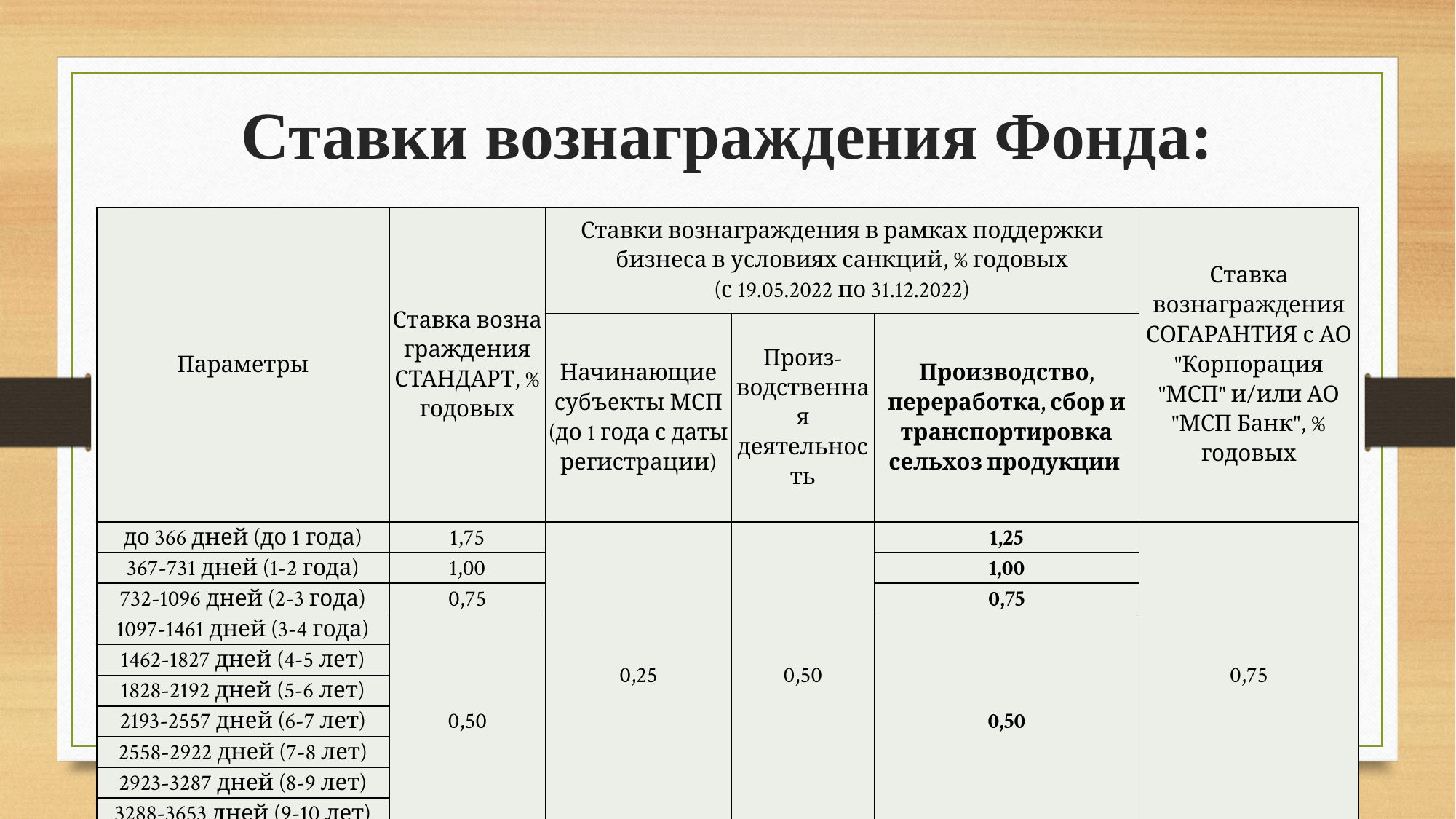

Ставки вознаграждения Фонда:
| Параметры | Ставка вознаграждения СТАНДАРТ, % годовых | Ставки вознаграждения в рамках поддержки бизнеса в условиях санкций, % годовых (с 19.05.2022 по 31.12.2022) |  |  | Ставка вознаграждения СОГАРАНТИЯ с АО "Корпорация "МСП" и/или АО "МСП Банк", % годовых |
| --- | --- | --- | --- | --- | --- |
|  |  | Начинающие субъекты МСП (до 1 года с даты регистрации) | Произ-водственная деятельность | Производство, переработка, сбор и транспортировка сельхоз продукции |  |
| до 366 дней (до 1 года) | 1,75 | 0,25 | 0,50 | 1,25 | 0,75 |
| 367-731 дней (1-2 года) | 1,00 |  |  | 1,00 |  |
| 732-1096 дней (2-3 года) | 0,75 |  |  | 0,75 |  |
| 1097-1461 дней (3-4 года) | 0,50 |  |  | 0,50 |  |
| 1462-1827 дней (4-5 лет) |  |  |  |  |  |
| 1828-2192 дней (5-6 лет) |  |  |  |  |  |
| 2193-2557 дней (6-7 лет) |  |  |  |  |  |
| 2558-2922 дней (7-8 лет) |  |  |  |  |  |
| 2923-3287 дней (8-9 лет) |  |  |  |  |  |
| 3288-3653 дней (9-10 лет) |  |  |  |  |  |